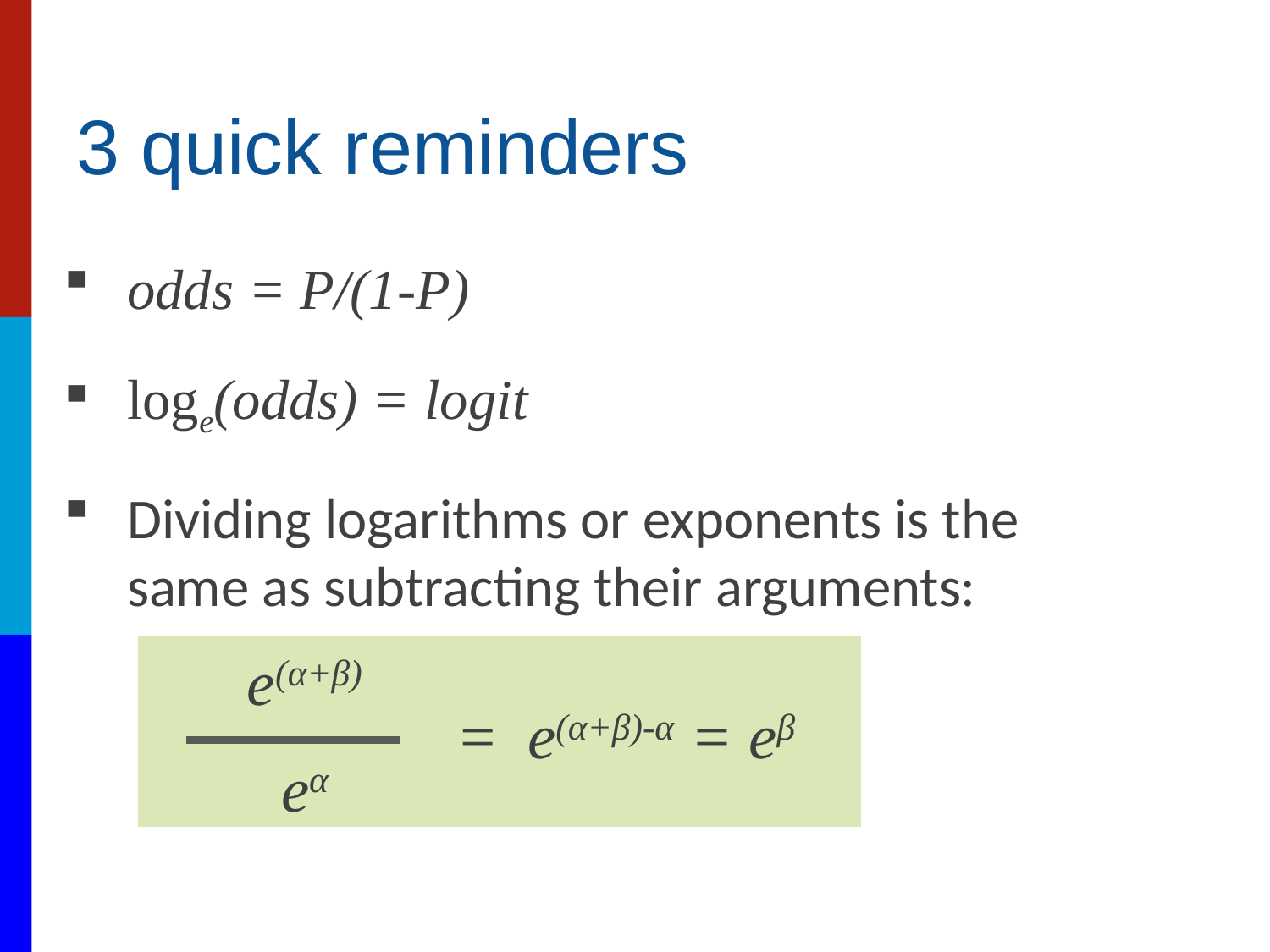

# 3 quick reminders
odds = P/(1-P)
loge(odds) = logit
Dividing logarithms or exponents is the same as subtracting their arguments:

e(α+β)
eα

 =  e(α+β)-α = eβ